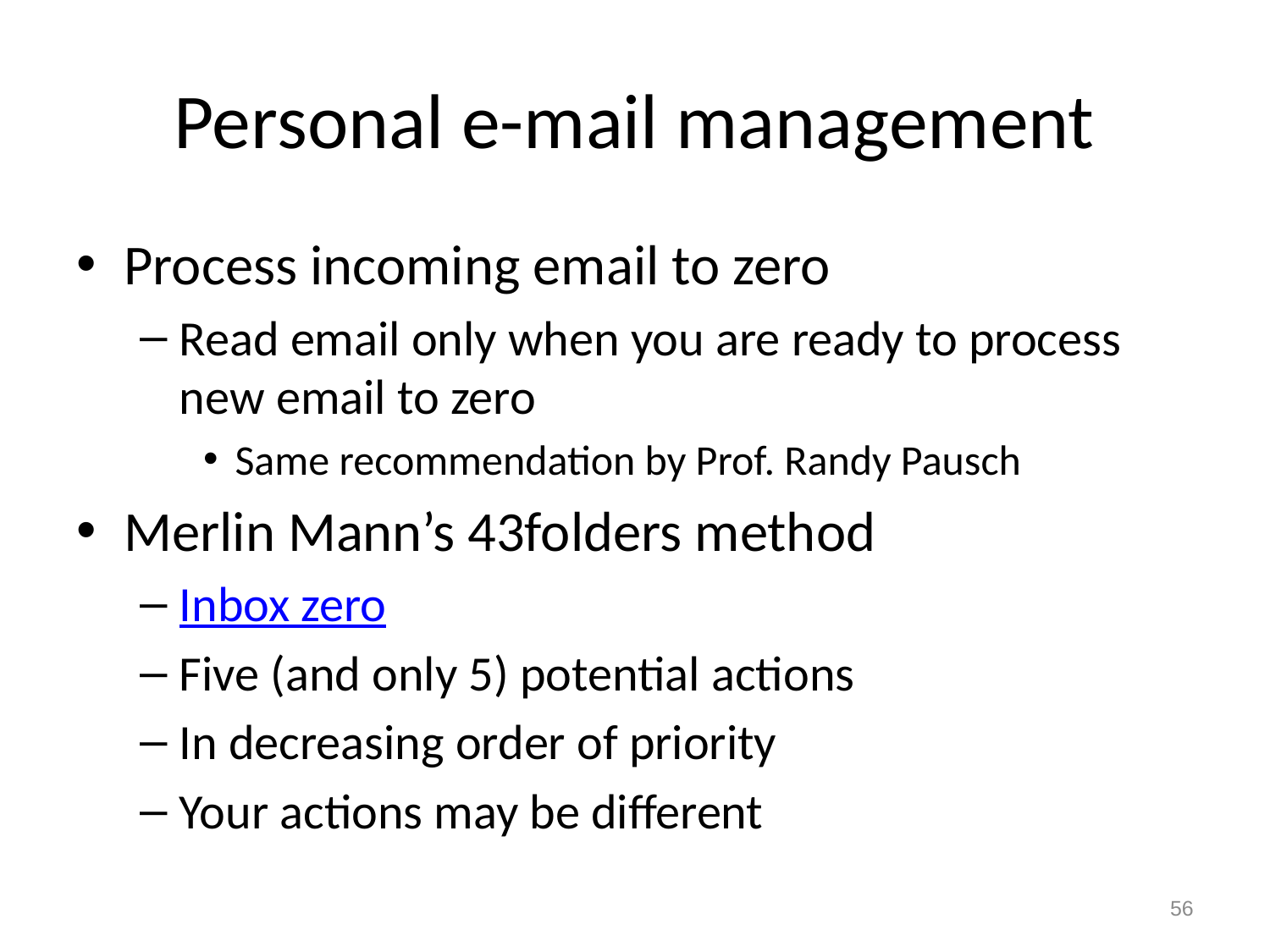

# Personal e-mail management
Process incoming email to zero
Read email only when you are ready to process new email to zero
Same recommendation by Prof. Randy Pausch
Merlin Mann’s 43folders method
Inbox zero
Five (and only 5) potential actions
In decreasing order of priority
Your actions may be different
56